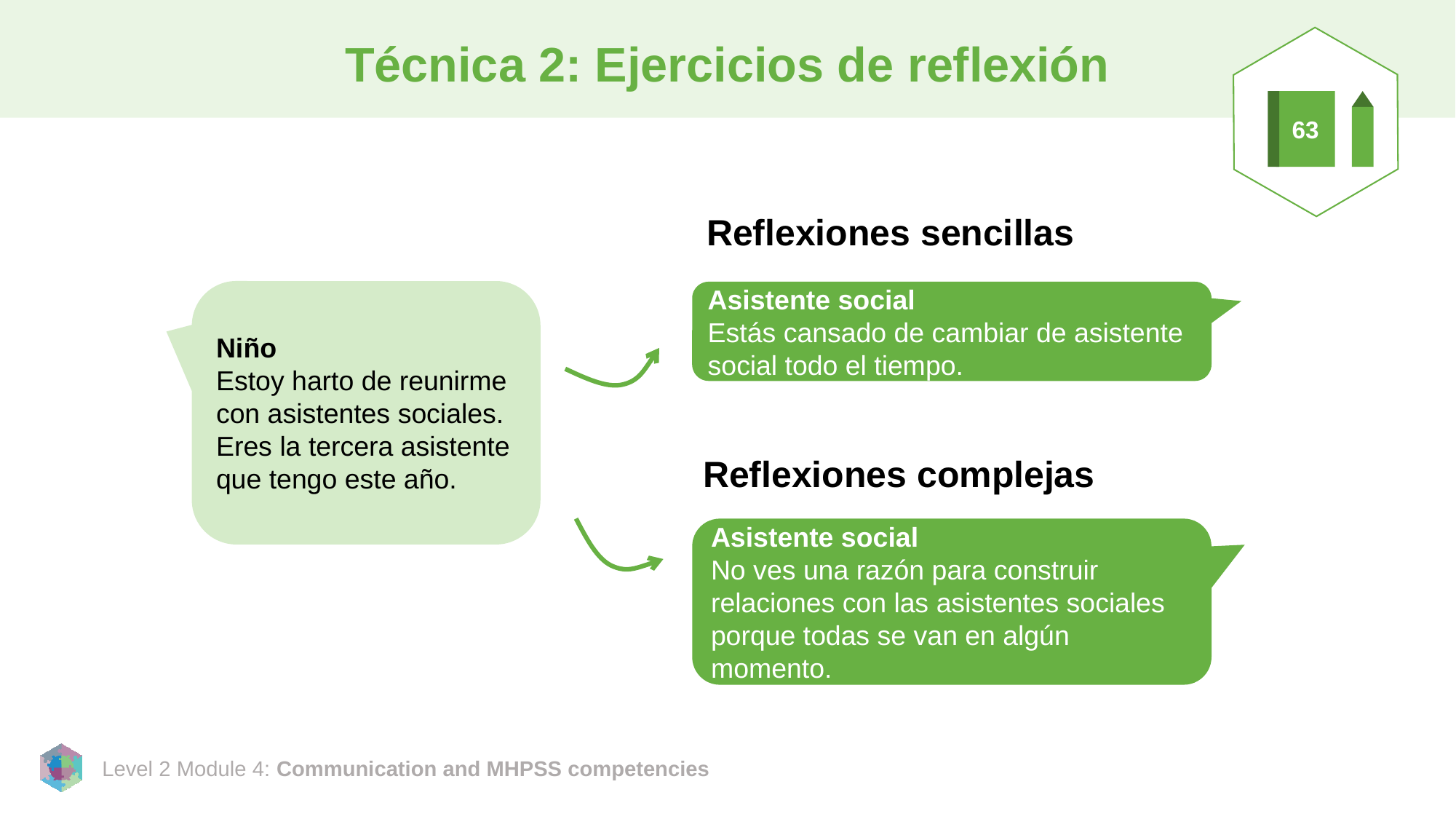

# Técnica 2: Ejercicios de reflexión

63

Reflexiones sencillas
Niño
Estoy harto de reunirme con asistentes sociales. Eres la tercera asistente que tengo este año.
Asistente social
Estás cansado de cambiar de asistente social todo el tiempo.

Reflexiones complejas
Asistente social
No ves una razón para construir relaciones con las asistentes sociales porque todas se van en algún momento.